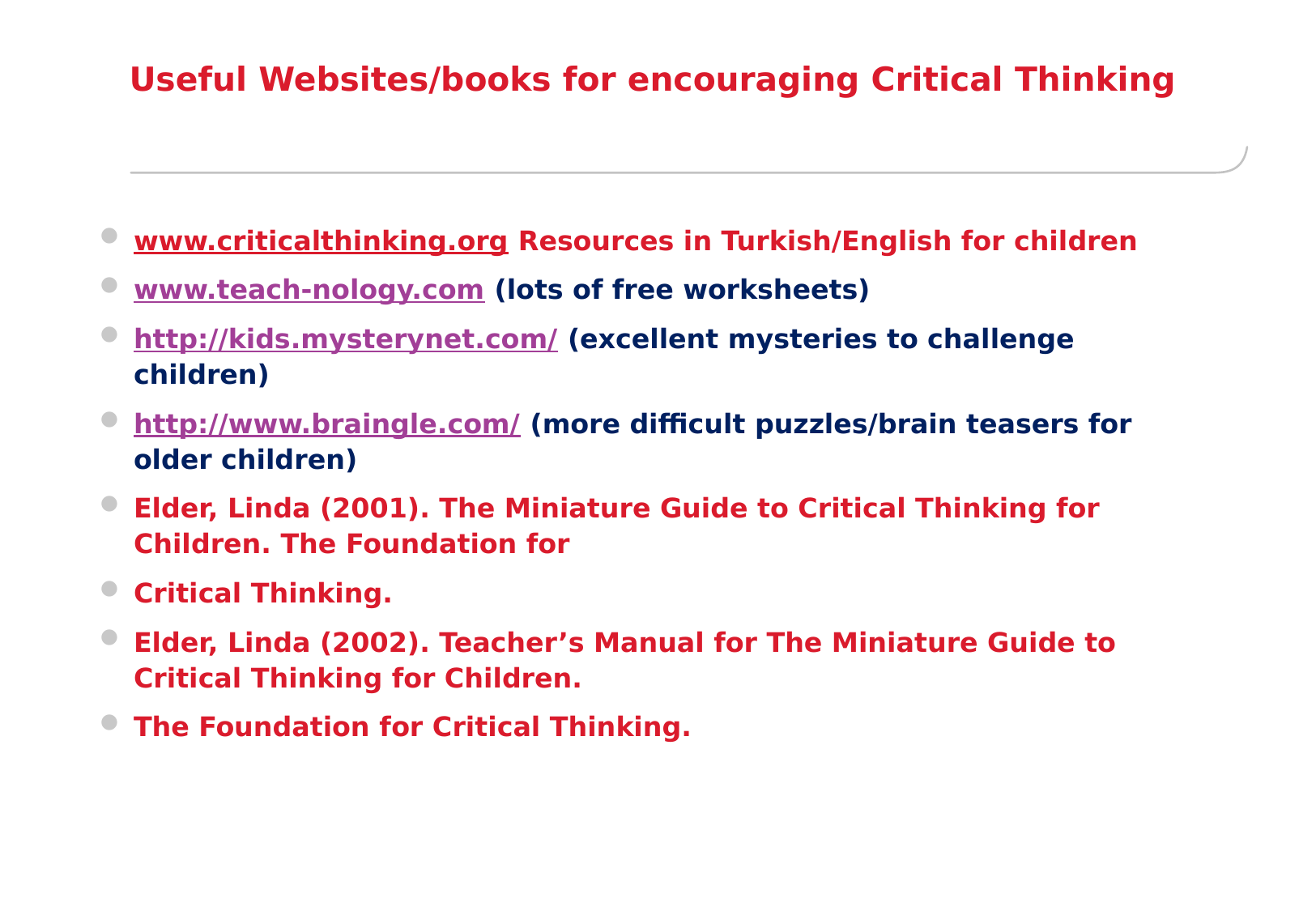

# Useful Websites/books for encouraging Critical Thinking
www.criticalthinking.org Resources in Turkish/English for children
www.teach-nology.com (lots of free worksheets)
http://kids.mysterynet.com/ (excellent mysteries to challenge children)
http://www.braingle.com/ (more difficult puzzles/brain teasers for older children)
Elder, Linda (2001). The Miniature Guide to Critical Thinking for Children. The Foundation for
Critical Thinking.
Elder, Linda (2002). Teacher’s Manual for The Miniature Guide to Critical Thinking for Children.
The Foundation for Critical Thinking.